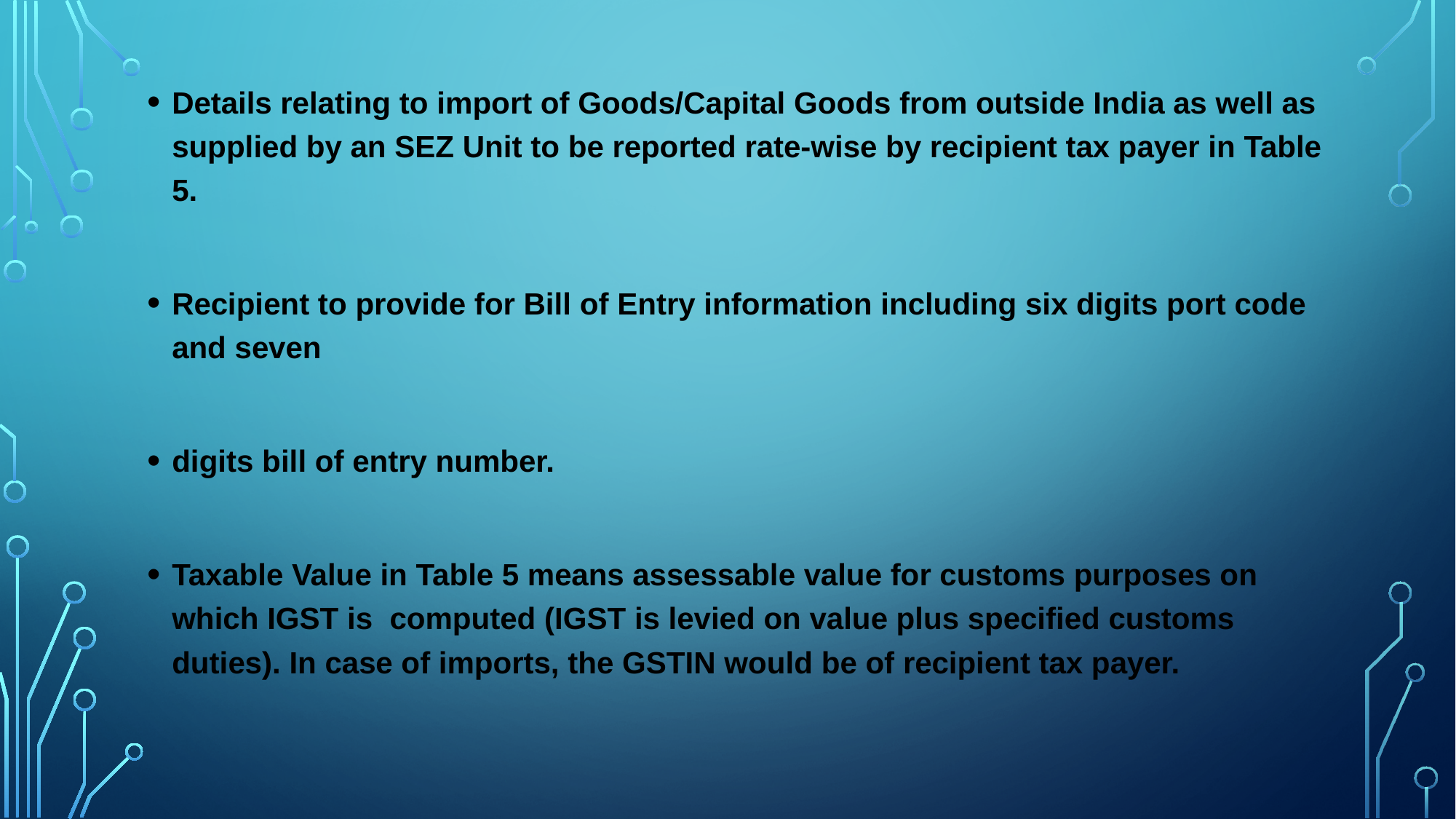

Details relating to import of Goods/Capital Goods from outside India as well as supplied by an SEZ Unit to be reported rate-wise by recipient tax payer in Table 5.

Recipient to provide for Bill of Entry information including six digits port code and seven

digits bill of entry number.

Taxable Value in Table 5 means assessable value for customs purposes on which IGST is  computed (IGST is levied on value plus specified customs duties). In case of imports, the GSTIN would be of recipient tax payer.